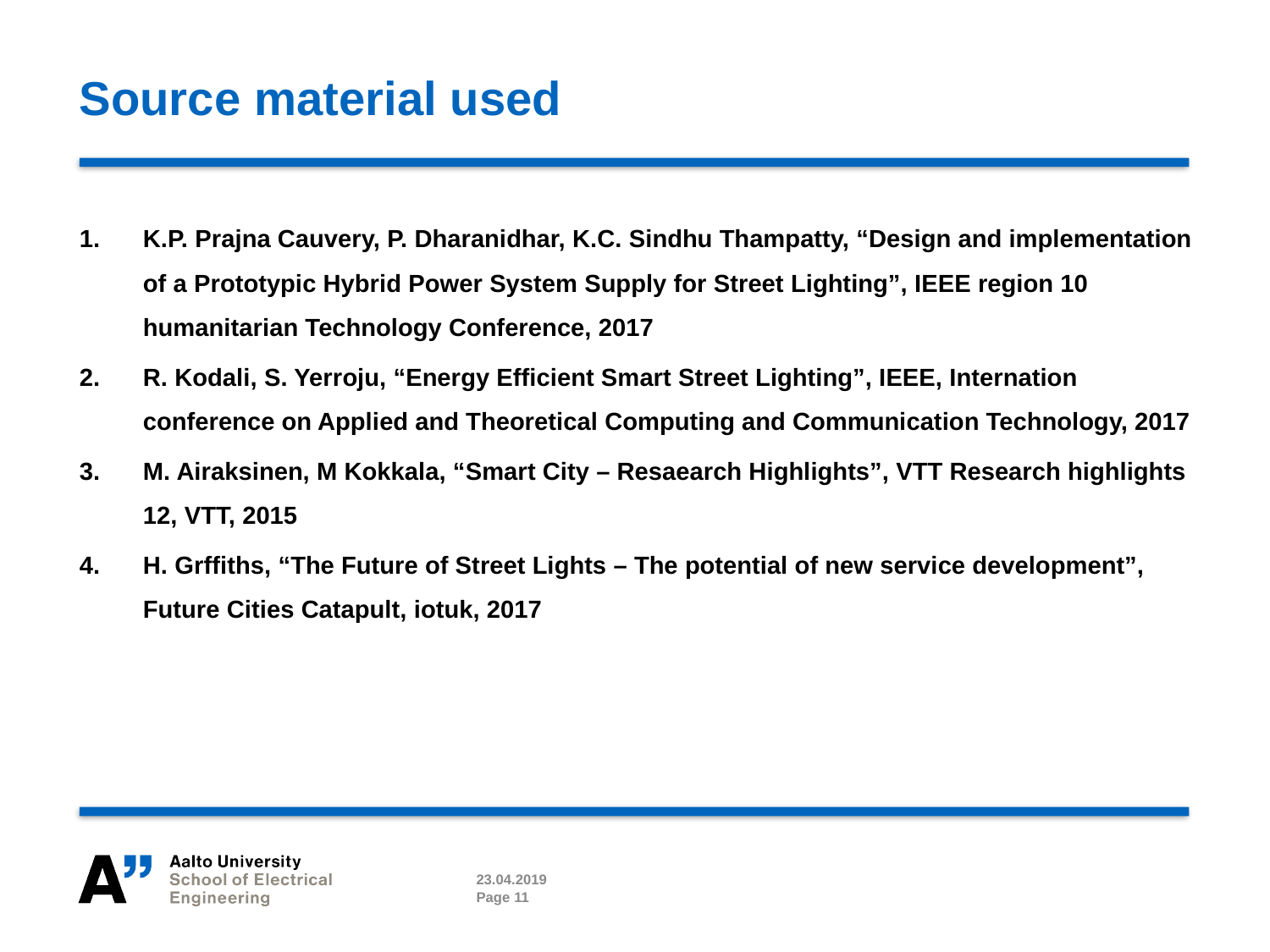

# Source material used
K.P. Prajna Cauvery, P. Dharanidhar, K.C. Sindhu Thampatty, “Design and implementation of a Prototypic Hybrid Power System Supply for Street Lighting”, IEEE region 10 humanitarian Technology Conference, 2017
R. Kodali, S. Yerroju, “Energy Efficient Smart Street Lighting”, IEEE, Internation conference on Applied and Theoretical Computing and Communication Technology, 2017
M. Airaksinen, M Kokkala, “Smart City – Resaearch Highlights”, VTT Research highlights 12, VTT, 2015
H. Grffiths, “The Future of Street Lights – The potential of new service development”, Future Cities Catapult, iotuk, 2017

23.04.2019
Page 11